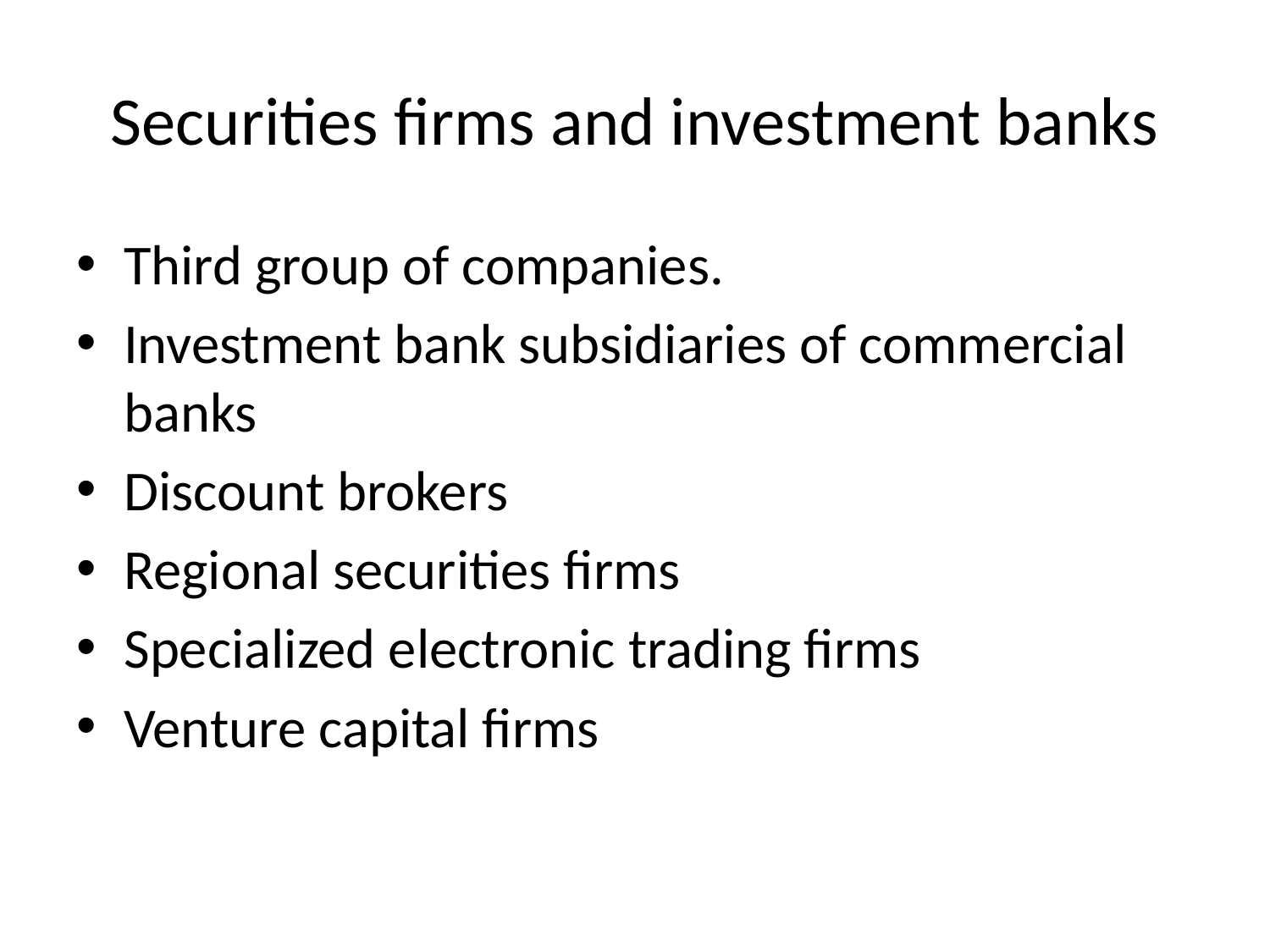

# Securities firms and investment banks
Third group of companies.
Investment bank subsidiaries of commercial banks
Discount brokers
Regional securities firms
Specialized electronic trading firms
Venture capital firms